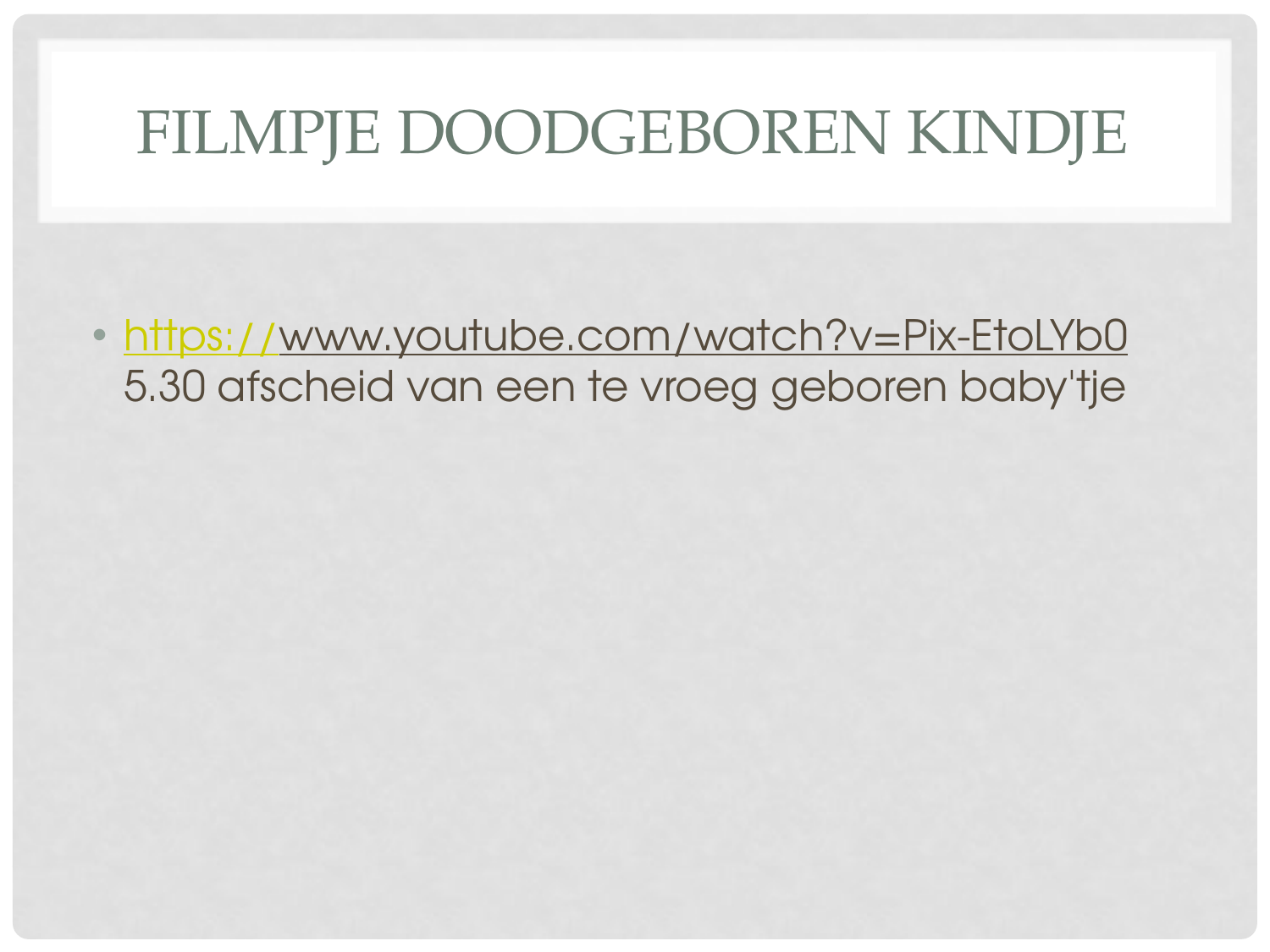

# Filmpje doodgeboren kindje

https://www.youtube.com/watch?v=Pix-EtoLYb0 5.30 afscheid van een te vroeg geboren baby'tje